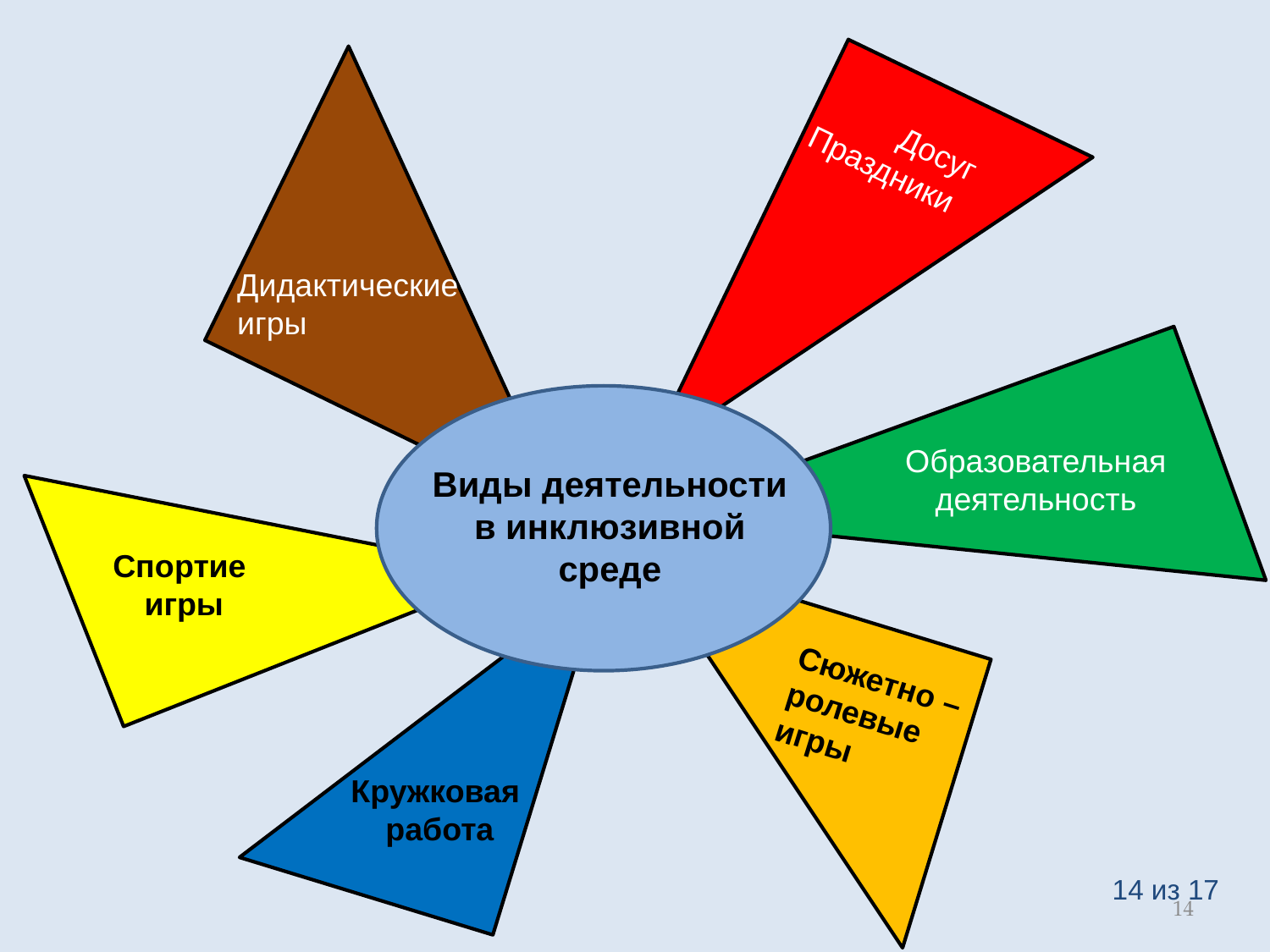

#
          Досуг
Праздники

Дидактические
игры

Образовательная деятельность
Виды деятельности в инклюзивной среде
Спортие
 игры

Сюжетно – ролевые игры
Кружковая
работа
14 из 17
14